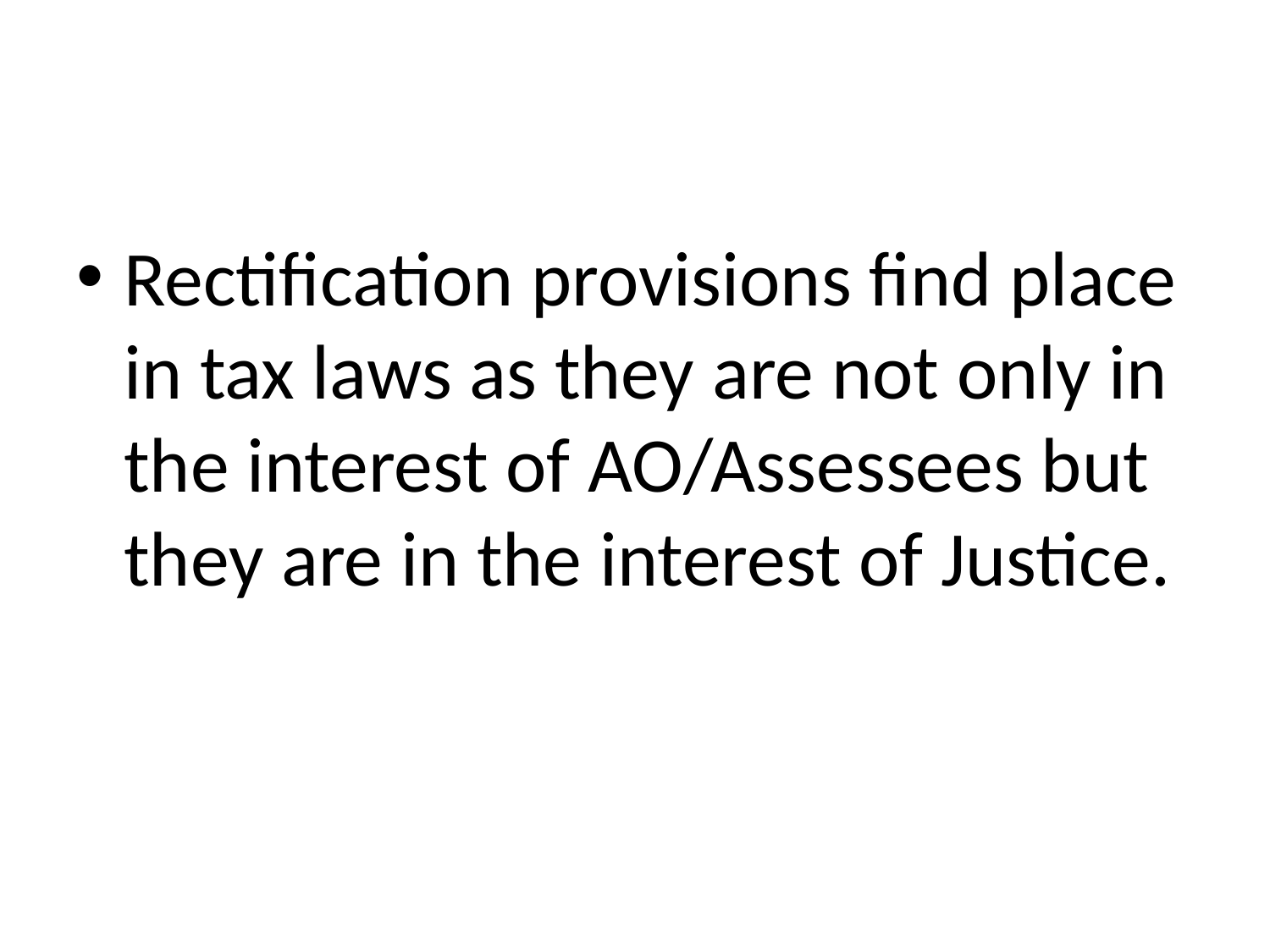

#
Rectification provisions find place in tax laws as they are not only in the interest of AO/Assessees but they are in the interest of Justice.